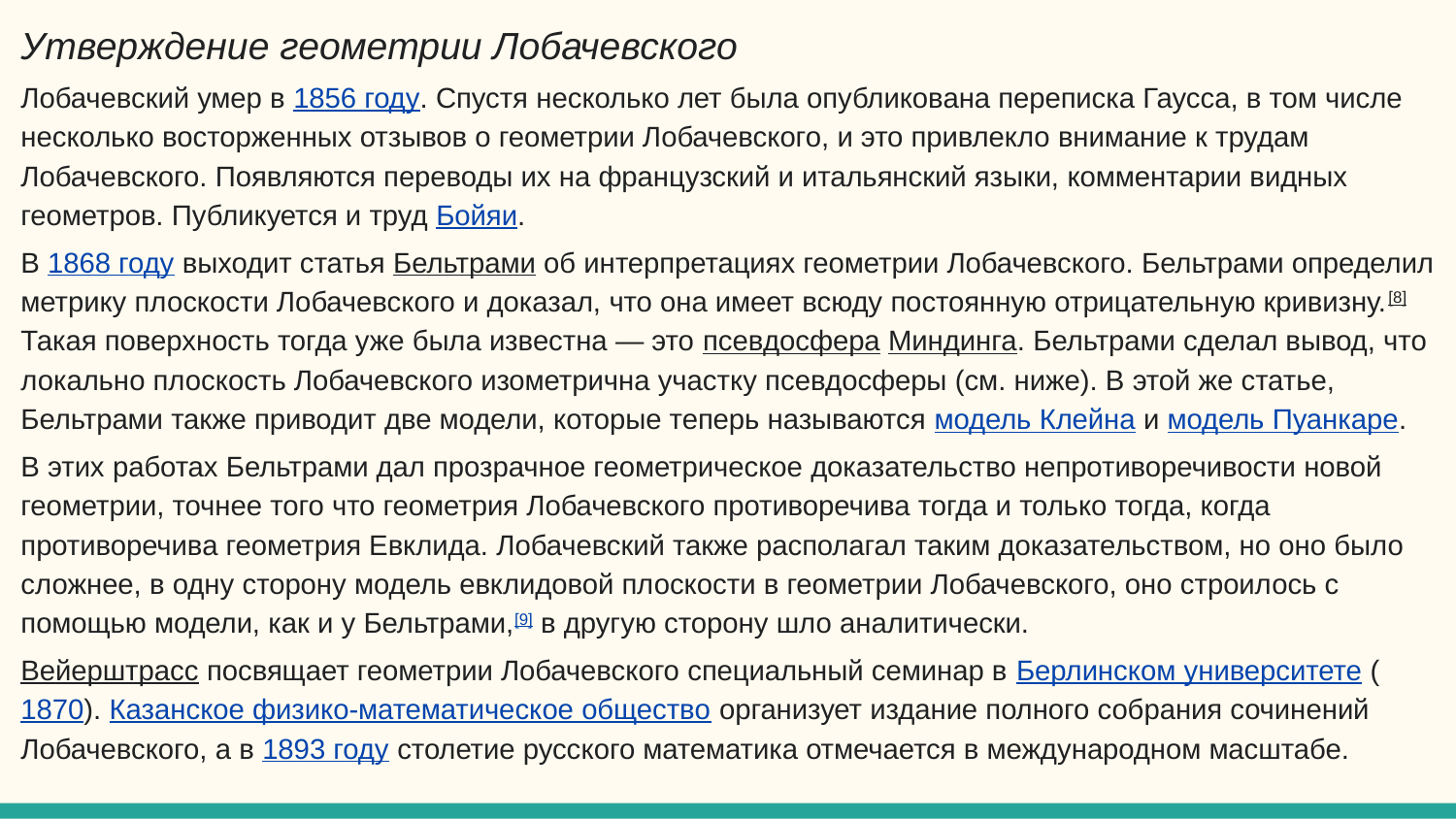

Утверждение геометрии Лобачевского
Лобачевский умер в 1856 году. Спустя несколько лет была опубликована переписка Гаусса, в том числе несколько восторженных отзывов о геометрии Лобачевского, и это привлекло внимание к трудам Лобачевского. Появляются переводы их на французский и итальянский языки, комментарии видных геометров. Публикуется и труд Бойяи.
В 1868 году выходит статья Бельтрами об интерпретациях геометрии Лобачевского. Бельтрами определил метрику плоскости Лобачевского и доказал, что она имеет всюду постоянную отрицательную кривизну.[8] Такая поверхность тогда уже была известна — это псевдосфера Миндинга. Бельтрами сделал вывод, что локально плоскость Лобачевского изометрична участку псевдосферы (см. ниже). В этой же статье, Бельтрами также приводит две модели, которые теперь называются модель Клейна и модель Пуанкаре.
В этих работах Бельтрами дал прозрачное геометрическое доказательство непротиворечивости новой геометрии, точнее того что геометрия Лобачевского противоречива тогда и только тогда, когда противоречива геометрия Евклида. Лобачевский также располагал таким доказательством, но оно было сложнее, в одну сторону модель евклидовой плоскости в геометрии Лобачевского, оно строилось с помощью модели, как и у Бельтрами,[9] в другую сторону шло аналитически.
Вейерштрасс посвящает геометрии Лобачевского специальный семинар в Берлинском университете (1870). Казанское физико-математическое общество организует издание полного собрания сочинений Лобачевского, а в 1893 году столетие русского математика отмечается в международном масштабе.